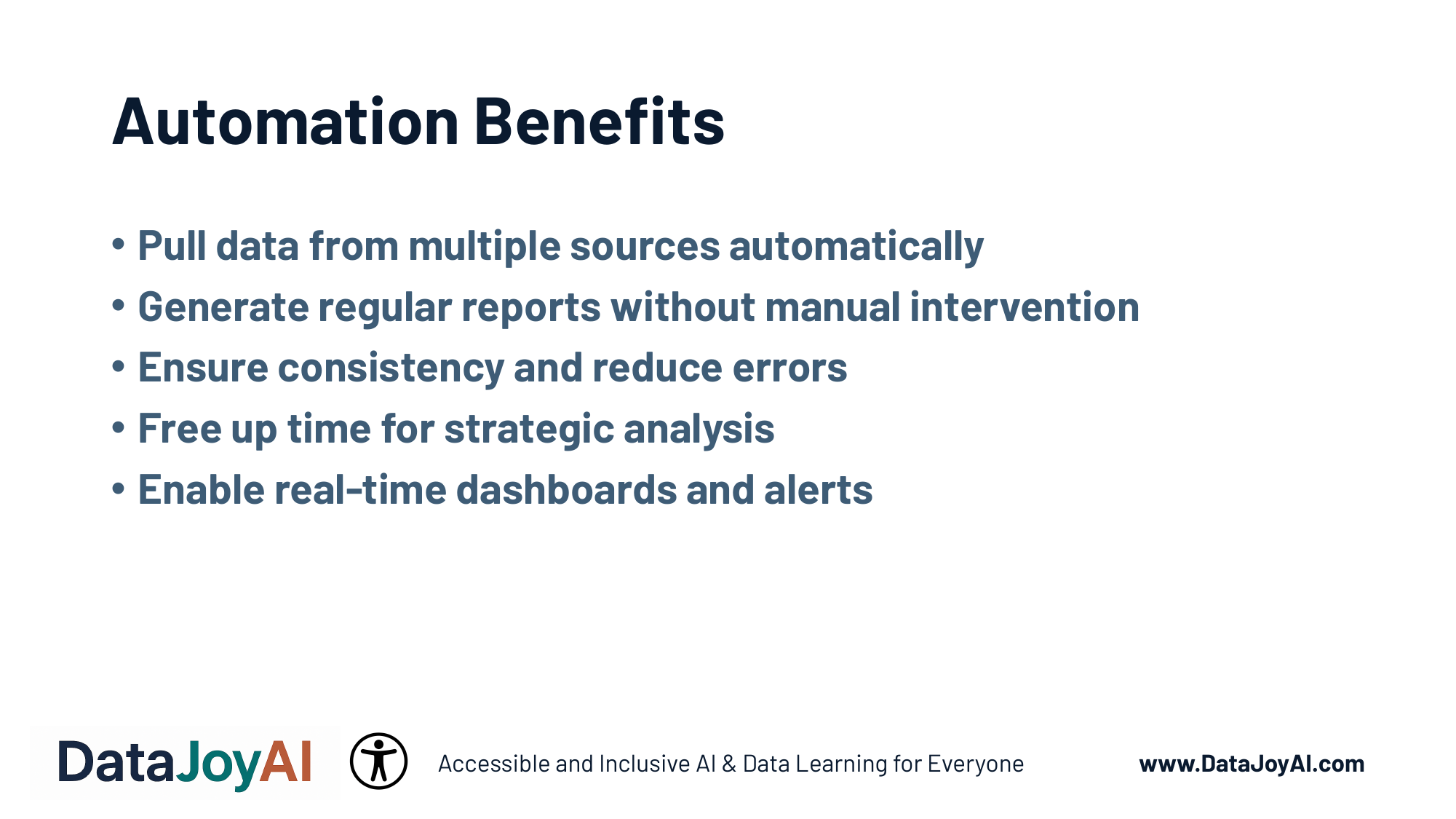

# Automation Benefits
Pull data from multiple sources automatically
Generate regular reports without manual intervention
Ensure consistency and reduce errors
Free up time for strategic analysis
Enable real-time dashboards and alerts